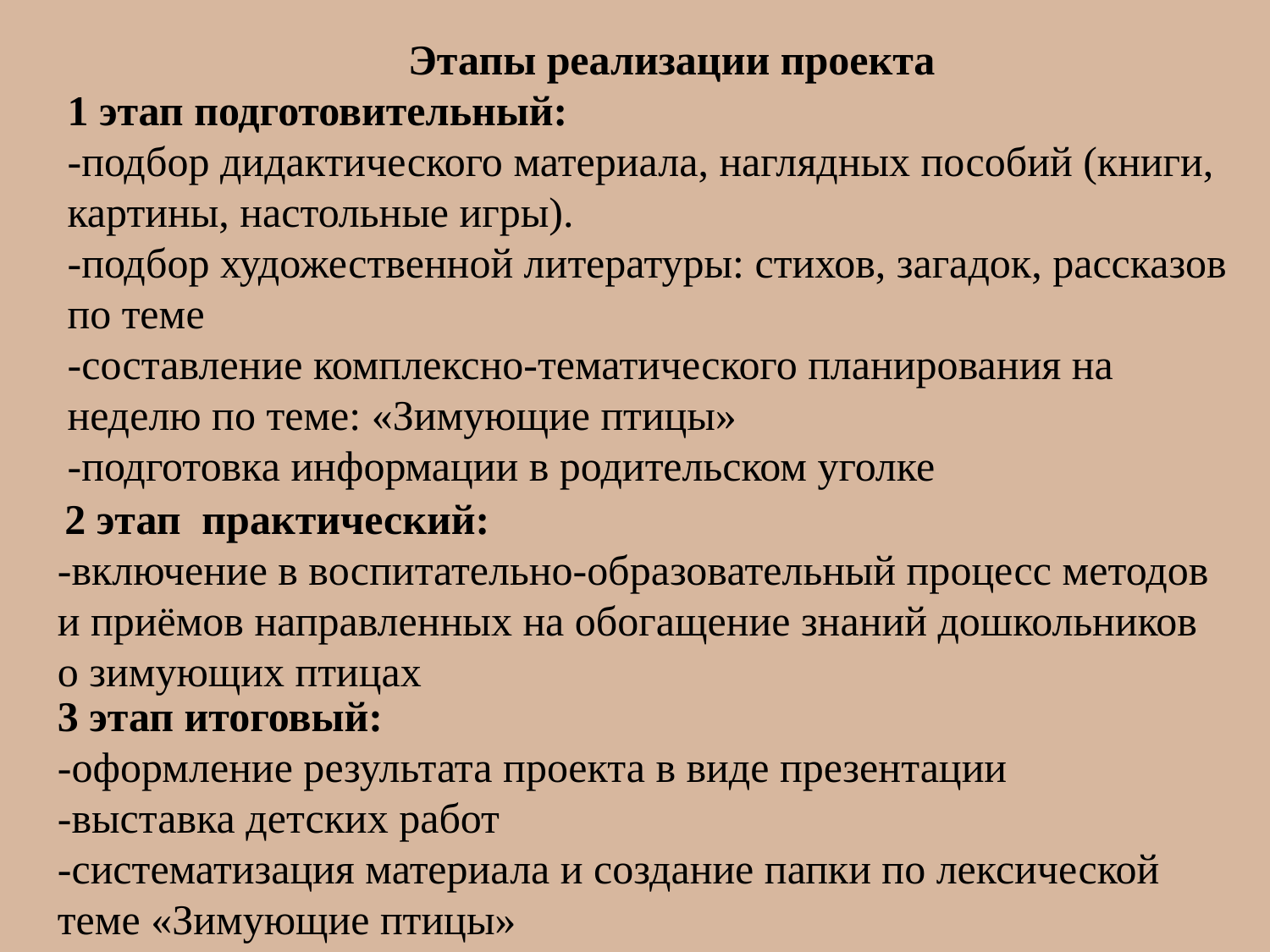

Этапы реализации проекта
1 этап подготовительный:
-подбор дидактического материала, наглядных пособий (книги, картины, настольные игры).
-подбор художественной литературы: стихов, загадок, рассказов по теме
-составление комплексно-тематического планирования на неделю по теме: «Зимующие птицы»
-подготовка информации в родительском уголке
 2 этап  практический:
-включение в воспитательно-образовательный процесс методов и приёмов направленных на обогащение знаний дошкольников о зимующих птицах
3 этап итоговый:
-оформление результата проекта в виде презентации
-выставка детских работ
-систематизация материала и создание папки по лексической теме «Зимующие птицы»